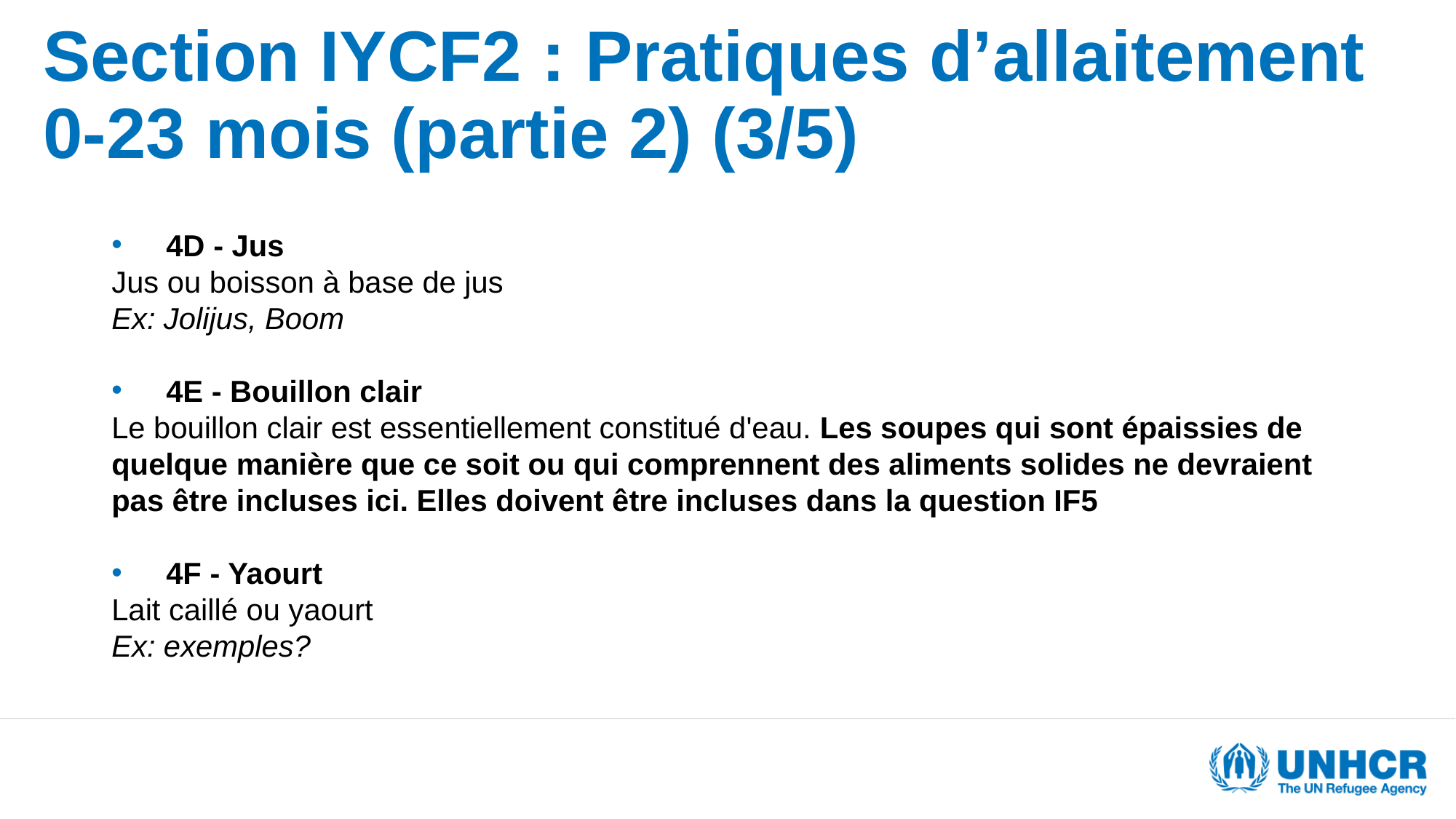

# Section IYCF2 : Pratiques d’allaitement 0-23 mois (partie 2) (3/5)
4D - Jus
Jus ou boisson à base de jus
Ex: Jolijus, Boom

4E - Bouillon clair
Le bouillon clair est essentiellement constitué d'eau. Les soupes qui sont épaissies de quelque manière que ce soit ou qui comprennent des aliments solides ne devraient pas être incluses ici. Elles doivent être incluses dans la question IF5

4F - Yaourt
Lait caillé ou yaourt
Ex: exemples?